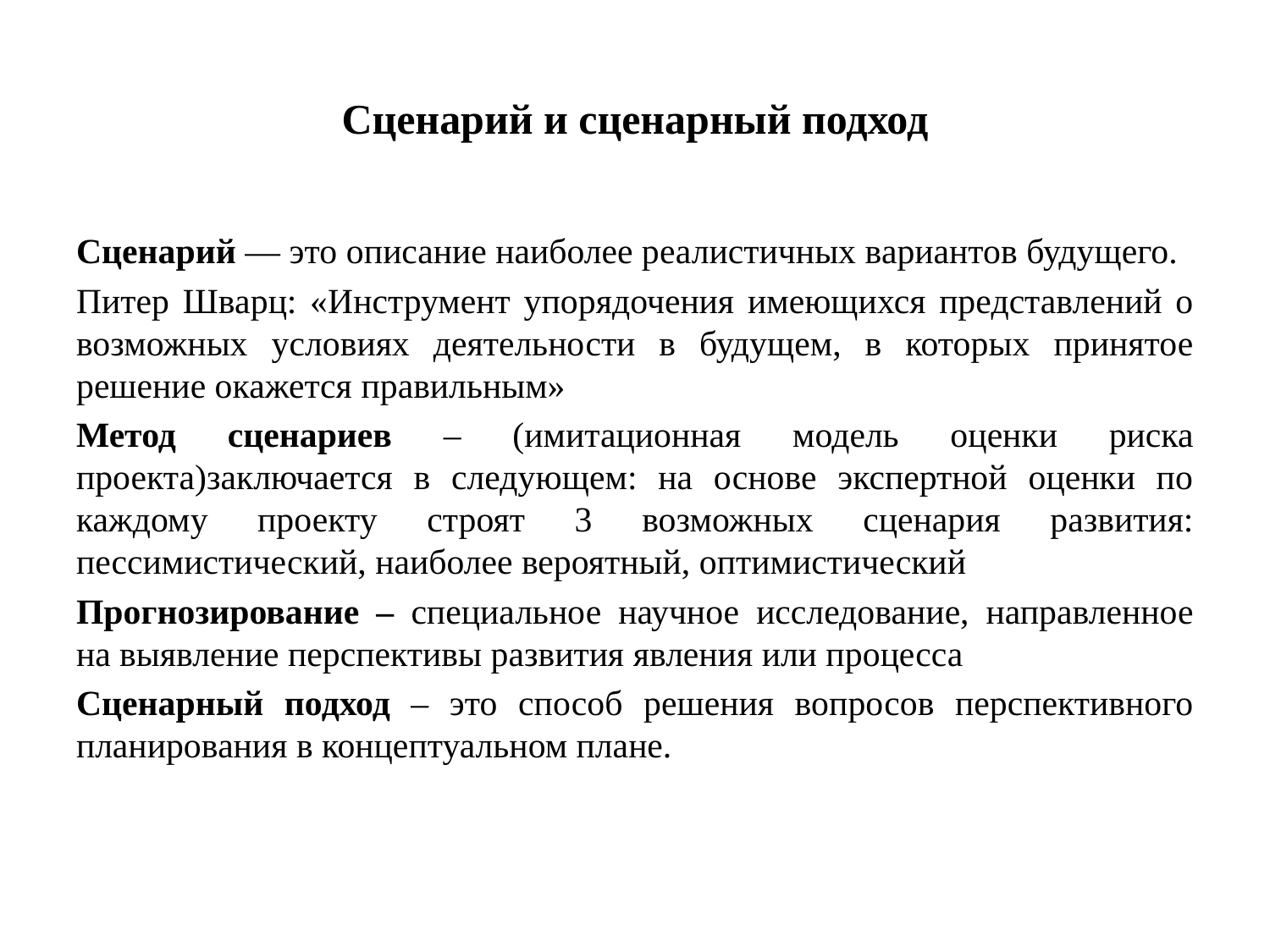

# Сценарий и сценарный подход
Сценарий — это описание наиболее реалистичных вариантов будущего.
Питер Шварц: «Инструмент упорядочения имеющихся представлений о возможных условиях деятельности в будущем, в которых принятое решение окажется правильным»
Метод сценариев – (имитационная модель оценки риска проекта)заключается в следующем: на основе экспертной оценки по каждому проекту строят 3 возможных сценария развития: пессимистический, наиболее вероятный, оптимистический
Прогнозирование – специальное научное исследование, направленное на выявление перспективы развития явления или процесса
Сценарный подход – это способ решения вопросов перспективного планирования в концептуальном плане.